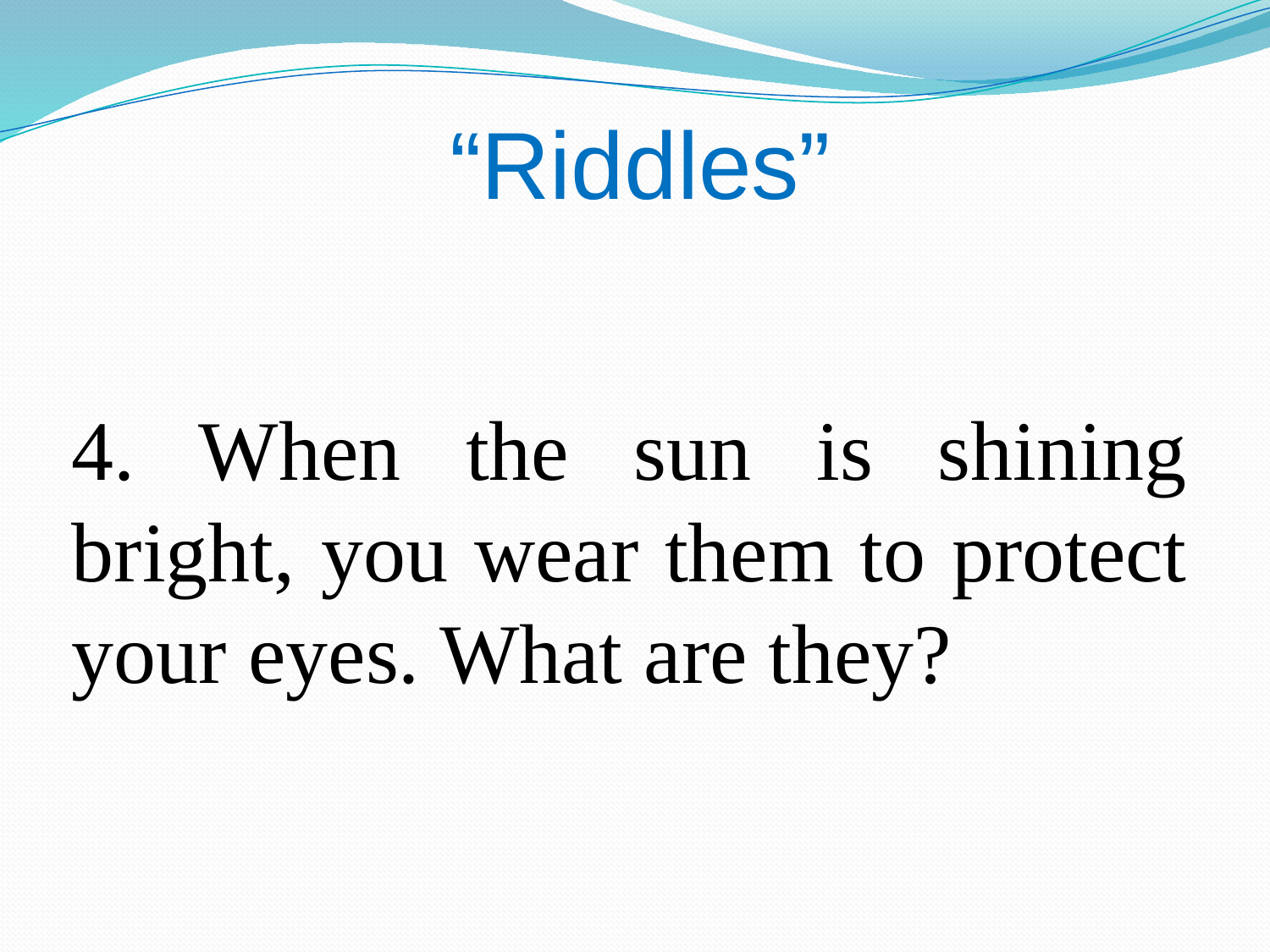

# “Riddles”

4. When the sun is shining bright, you wear them to protect your eyes. What are they?